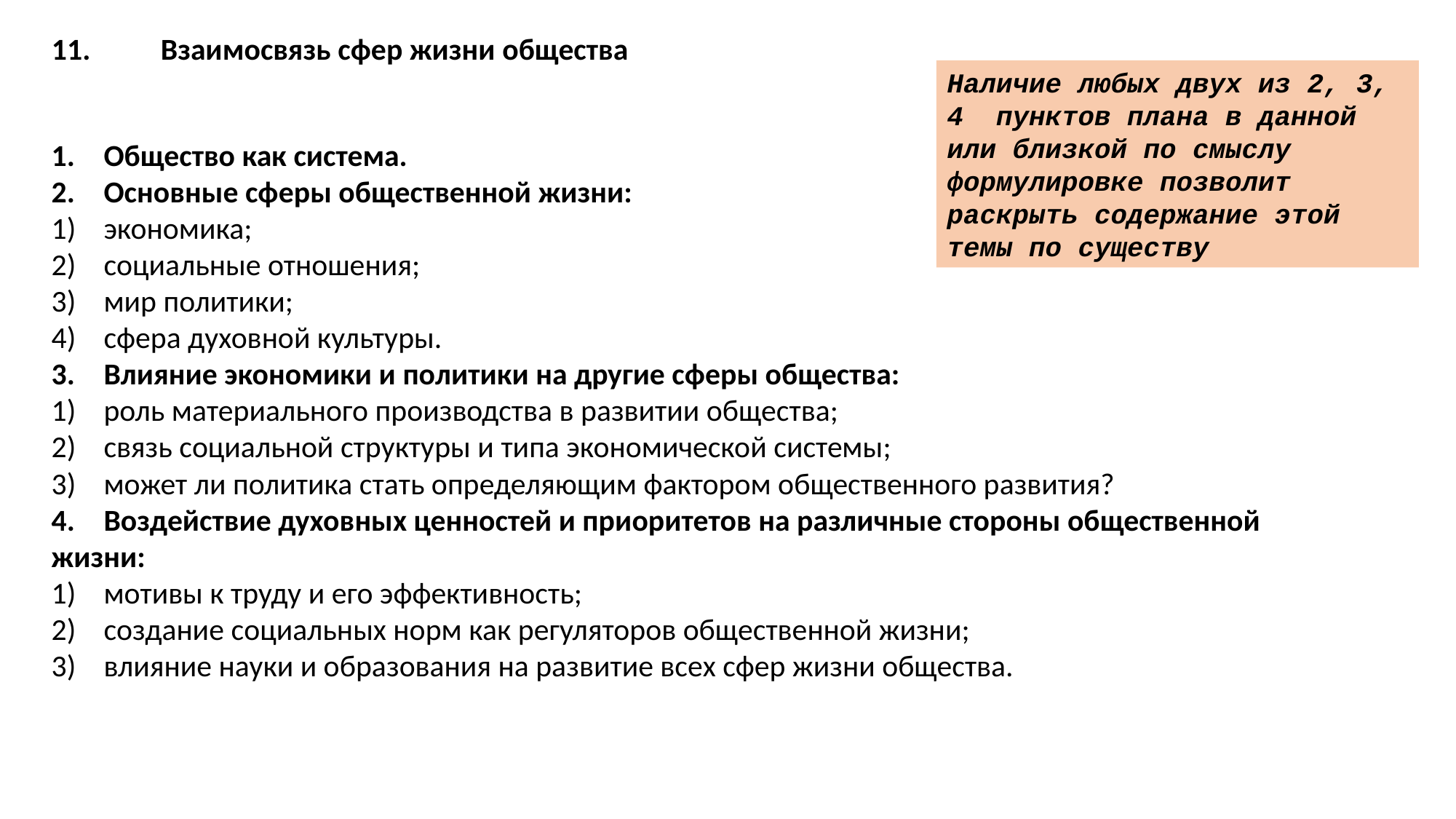

11.	Взаимосвязь сфер жизни общества
Наличие любых двух из 2, 3, 4  пунктов плана в данной или близкой по смыслу формулировке позволит раскрыть содержание этой темы по существу
1.	Общество как система.
2.	Основные сферы общественной жизни:
1)	экономика;
2)	социальные отношения;
3)	мир политики;
4)	сфера духовной культуры.
3.	Влияние экономики и политики на другие сферы общества:
1)	роль материального производства в развитии общества;
2)	связь социальной структуры и типа экономической системы;
3)	может ли политика стать определяющим фактором общественного развития?
4.	Воздействие духовных ценностей и приоритетов на различные стороны общественной жизни:
1)	мотивы к труду и его эффективность;
2)	создание социальных норм как регуляторов общественной жизни;
3)	влияние науки и образования на развитие всех сфер жизни общества.